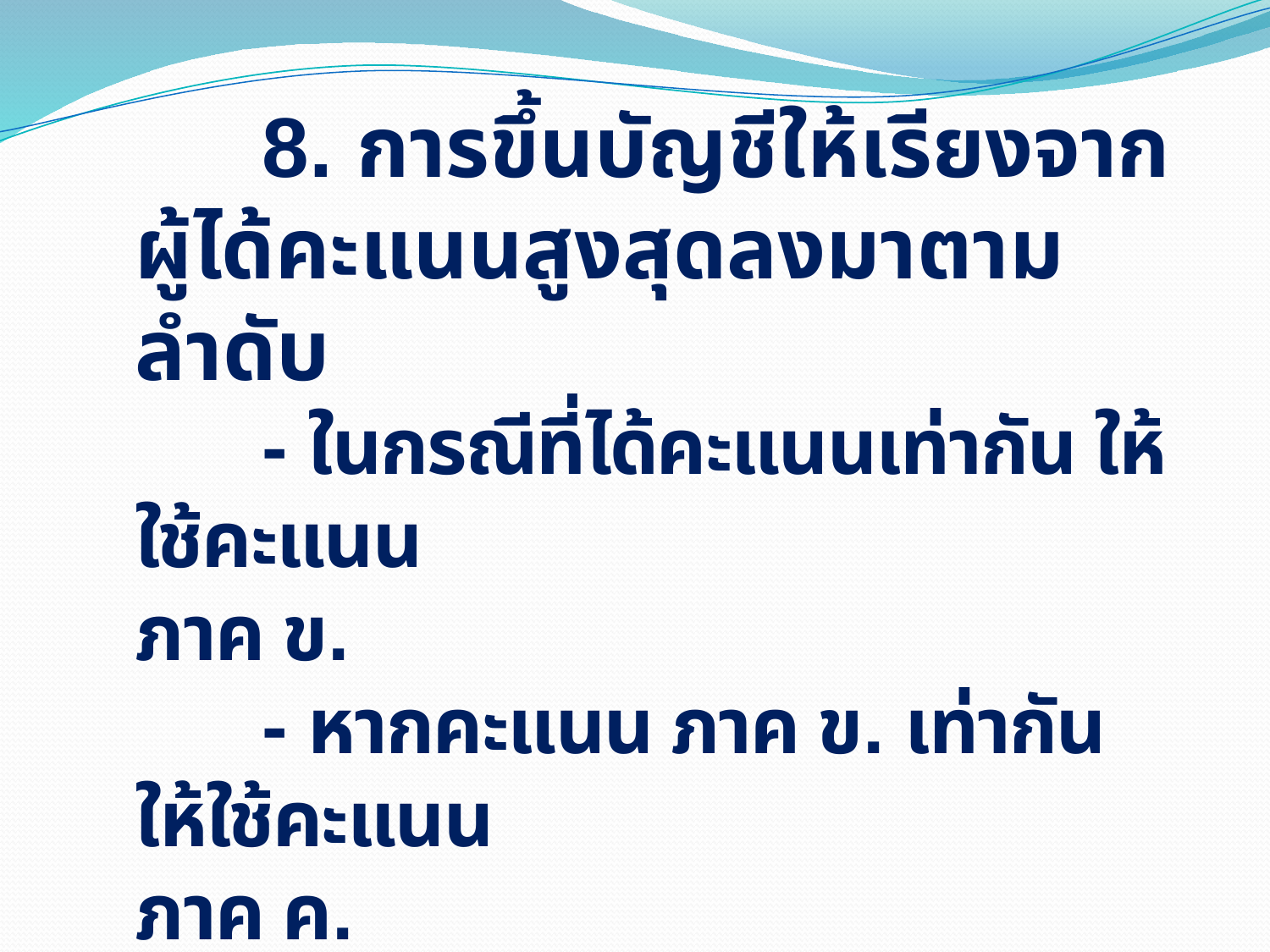

8. การขึ้นบัญชีให้เรียงจากผู้ได้คะแนนสูงสุดลงมาตามลำดับ
	    	- ในกรณีที่ได้คะแนนเท่ากัน ให้ใช้คะแนน
ภาค ข.
		- หากคะแนน ภาค ข. เท่ากัน ให้ใช้คะแนน
ภาค ค.
		- หากเท่ากันอีก ให้ใช้เลขประจำตัวสอบ
ในการเรียงลำดับ
	     -